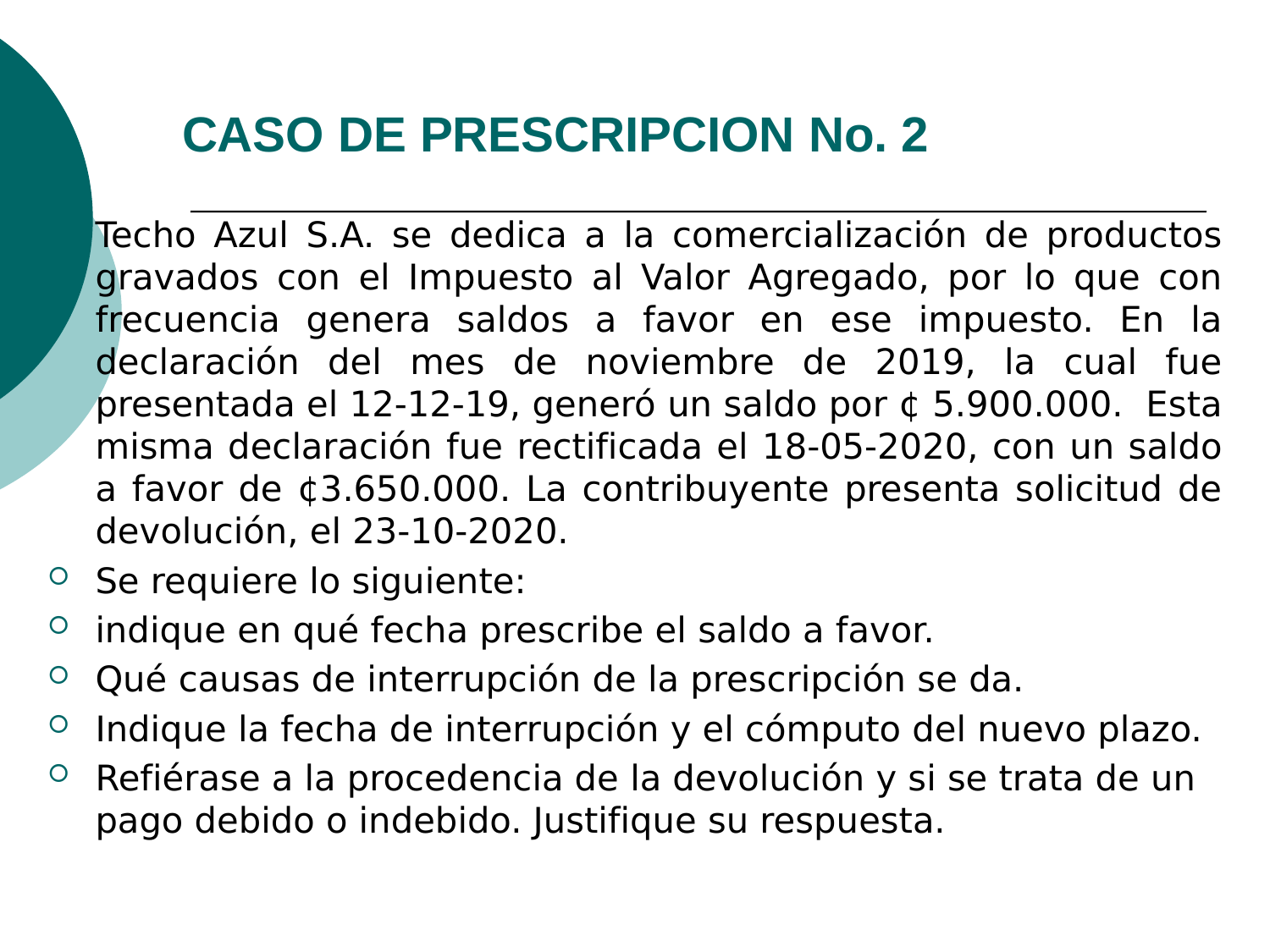

CASO DE PRESCRIPCION No. 2
Techo Azul S.A. se dedica a la comercialización de productos gravados con el Impuesto al Valor Agregado, por lo que con frecuencia genera saldos a favor en ese impuesto. En la declaración del mes de noviembre de 2019, la cual fue presentada el 12-12-19, generó un saldo por ¢ 5.900.000.  Esta misma declaración fue rectificada el 18-05-2020, con un saldo a favor de ¢3.650.000. La contribuyente presenta solicitud de devolución, el 23-10-2020.
Se requiere lo siguiente:
indique en qué fecha prescribe el saldo a favor.
Qué causas de interrupción de la prescripción se da.
Indique la fecha de interrupción y el cómputo del nuevo plazo.
Refiérase a la procedencia de la devolución y si se trata de un pago debido o indebido. Justifique su respuesta.